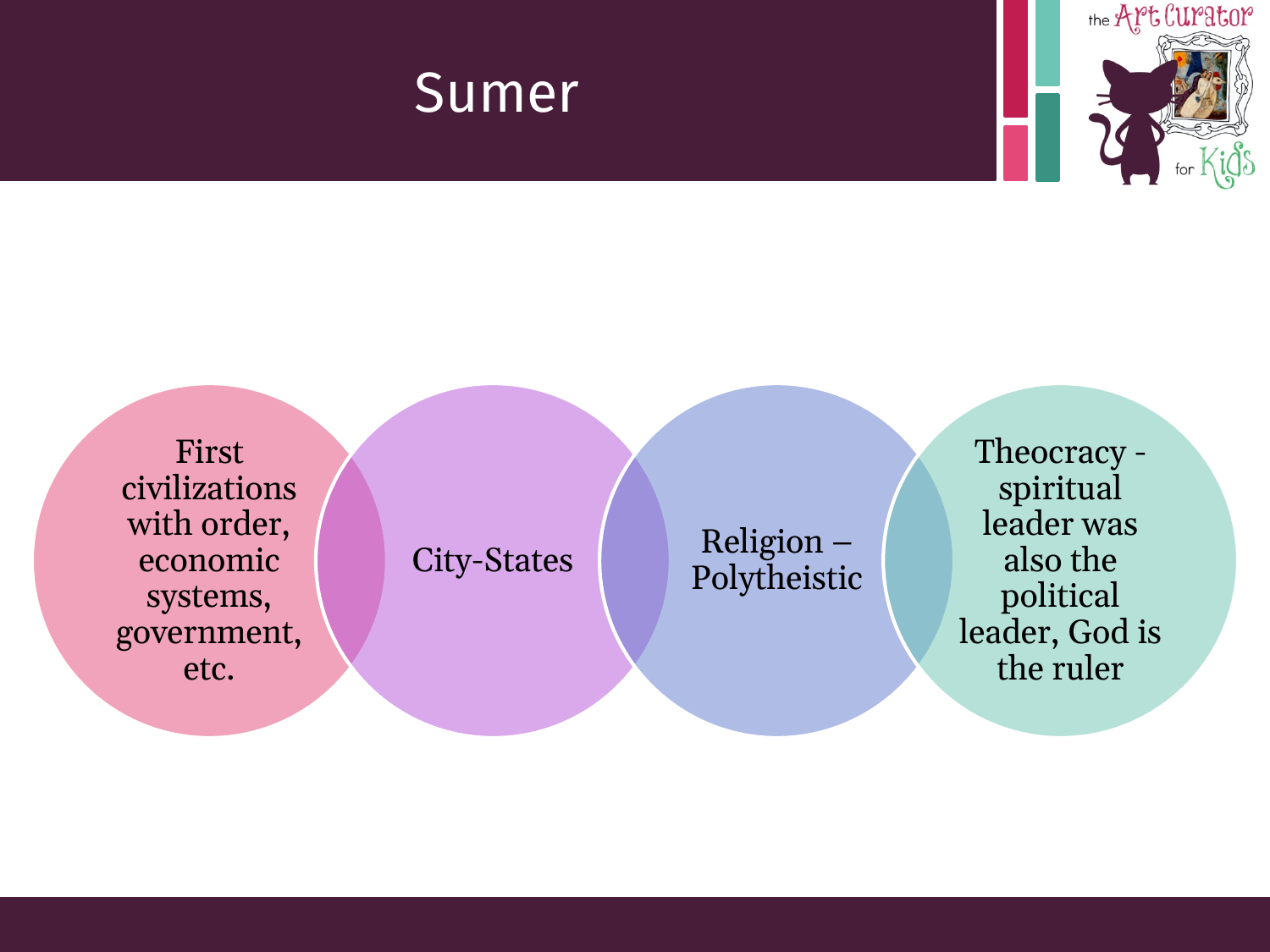

# Sumer
First civilizations with order, economic systems, government, etc.
City-States
Religion – Polytheistic
Theocracy - spiritual leader was also the political leader, God is the ruler